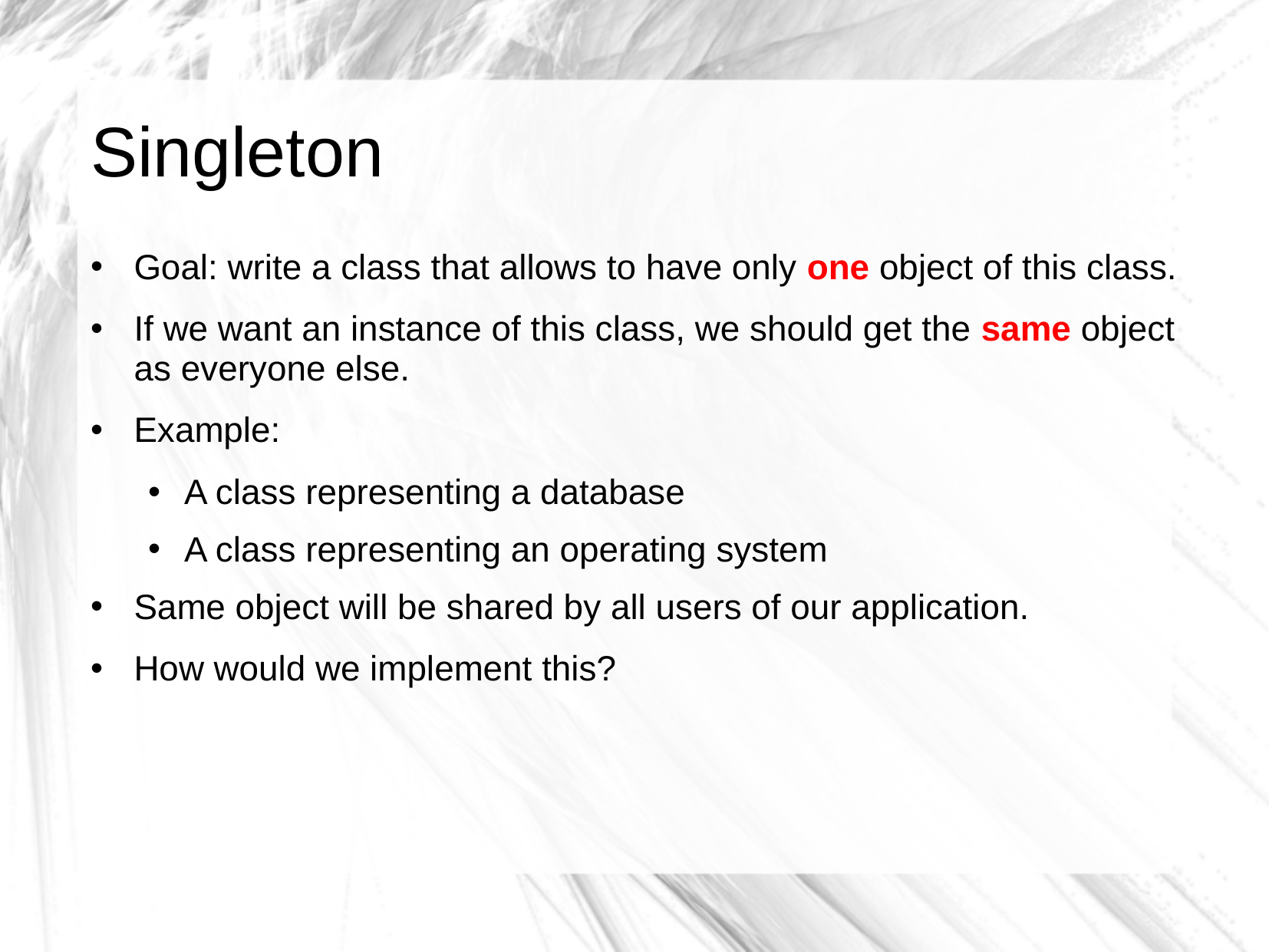

# Singleton
Goal: write a class that allows to have only one object of this class.
If we want an instance of this class, we should get the same object as everyone else.
Example:
A class representing a database
A class representing an operating system
Same object will be shared by all users of our application.
How would we implement this?